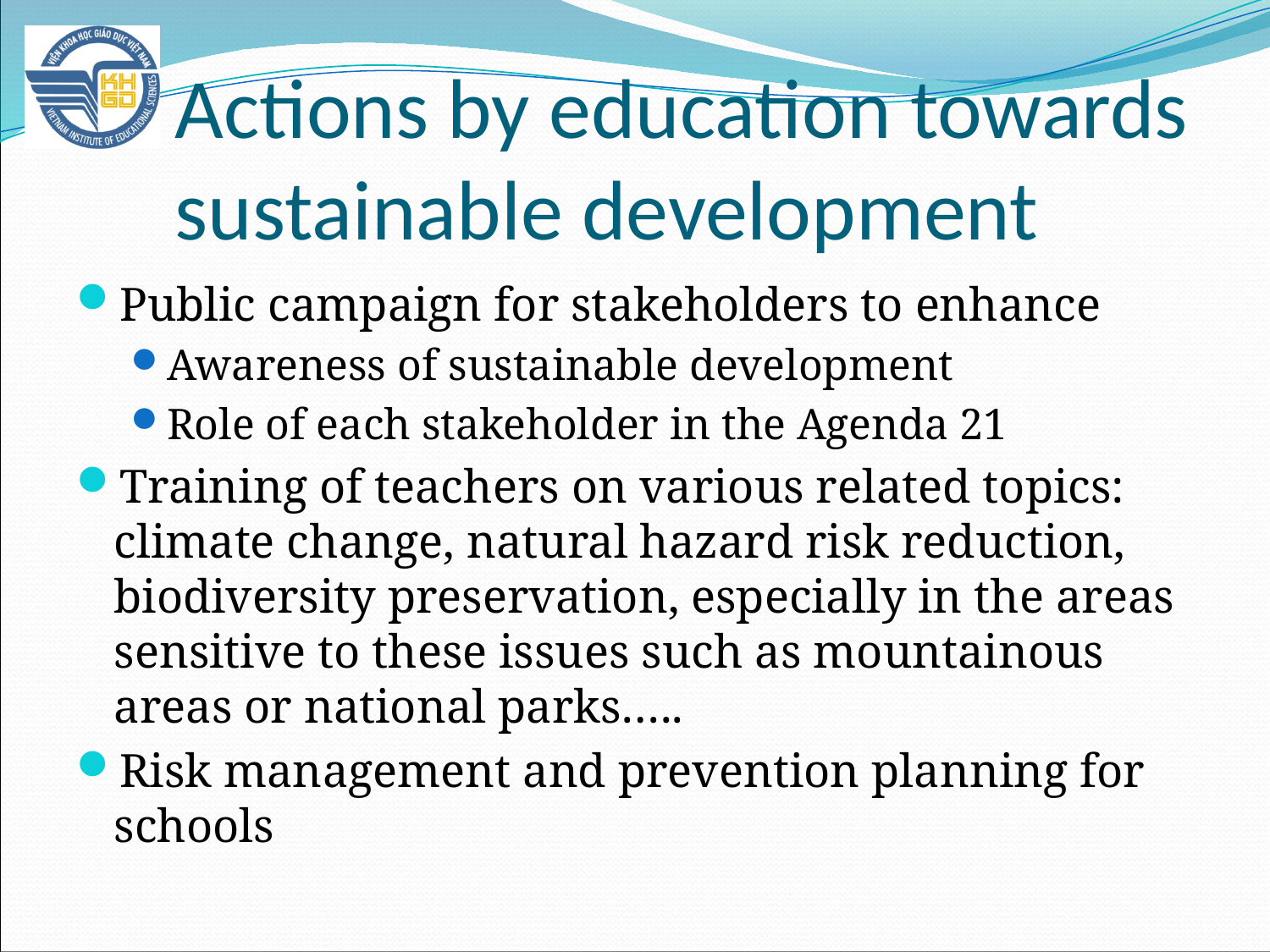

# Actions by education towards sustainable development
Public campaign for stakeholders to enhance
Awareness of sustainable development
Role of each stakeholder in the Agenda 21
Training of teachers on various related topics: climate change, natural hazard risk reduction, biodiversity preservation, especially in the areas sensitive to these issues such as mountainous areas or national parks…..
Risk management and prevention planning for schools